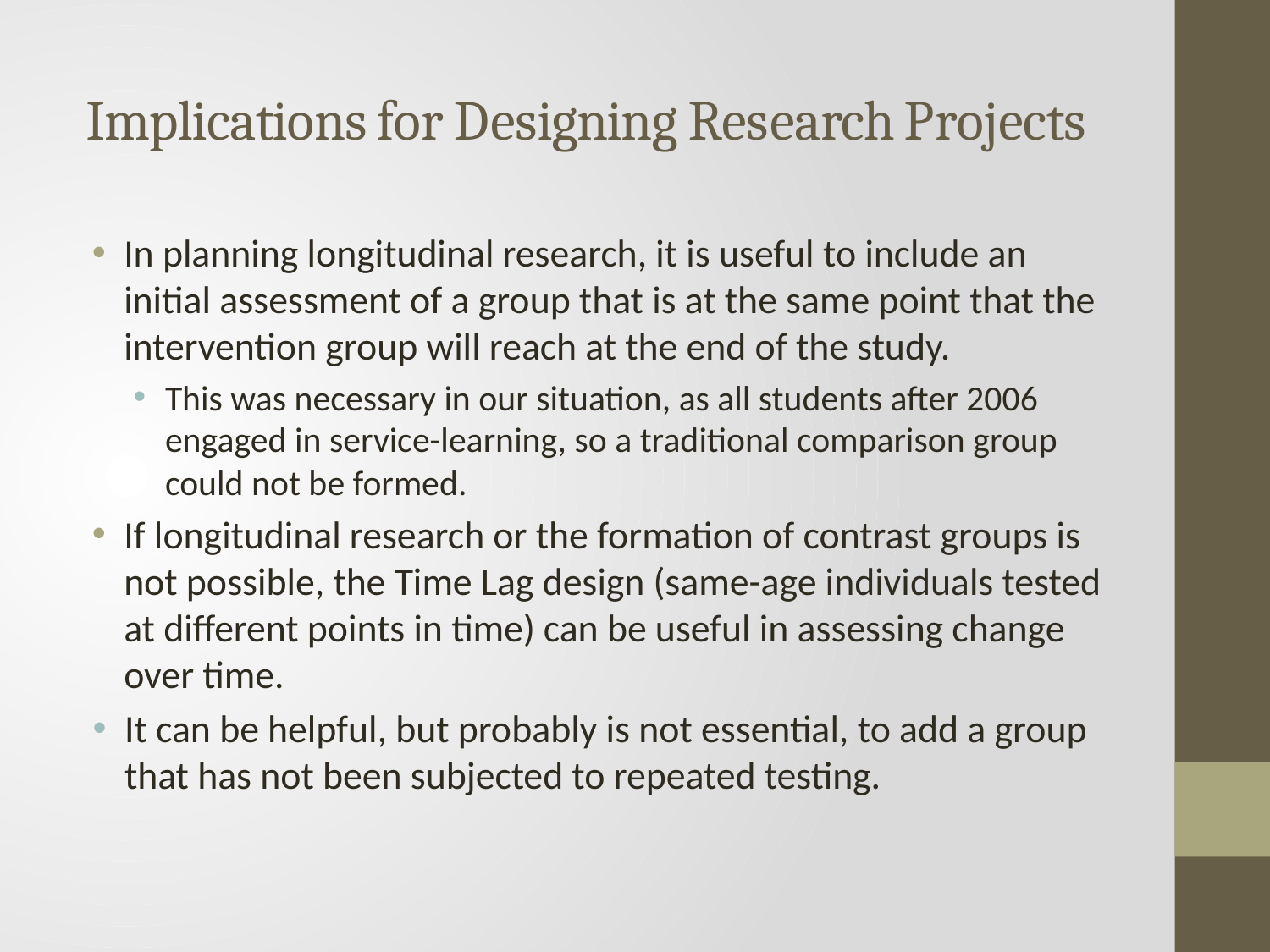

# Implications for Designing Research Projects
In planning longitudinal research, it is useful to include an initial assessment of a group that is at the same point that the intervention group will reach at the end of the study.
This was necessary in our situation, as all students after 2006 engaged in service-learning, so a traditional comparison group could not be formed.
If longitudinal research or the formation of contrast groups is not possible, the Time Lag design (same-age individuals tested at different points in time) can be useful in assessing change over time.
It can be helpful, but probably is not essential, to add a group that has not been subjected to repeated testing.